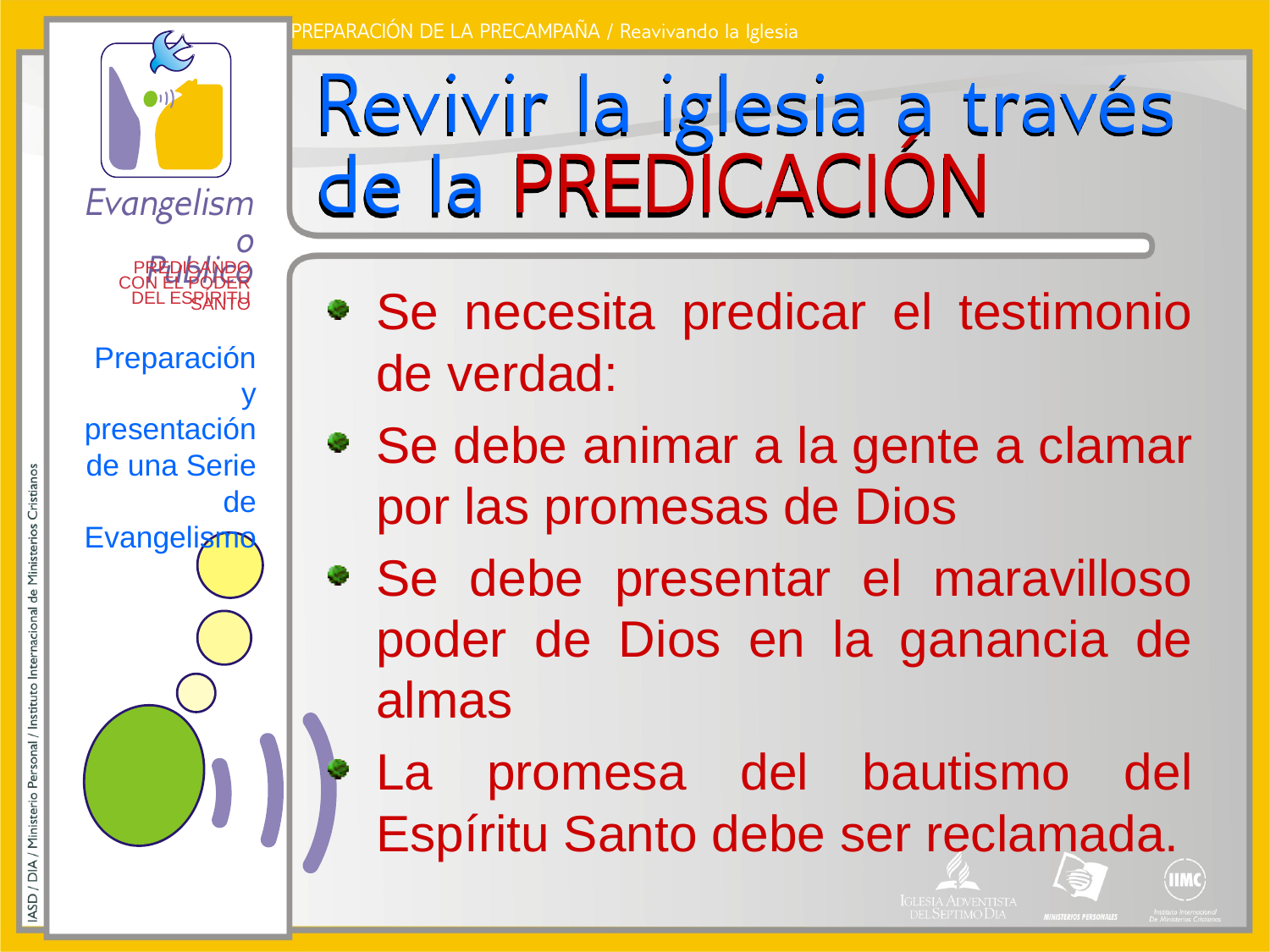

PREPARACIÓN DE LA PRECAMPAÑA / Reavivando la Iglesia
# Revivir la iglesia a través de la PREDICACIÓN
Se necesita predicar el testimonio de verdad:
Se debe animar a la gente a clamar por las promesas de Dios
Se debe presentar el maravilloso poder de Dios en la ganancia de almas
La promesa del bautismo del Espíritu Santo debe ser reclamada.